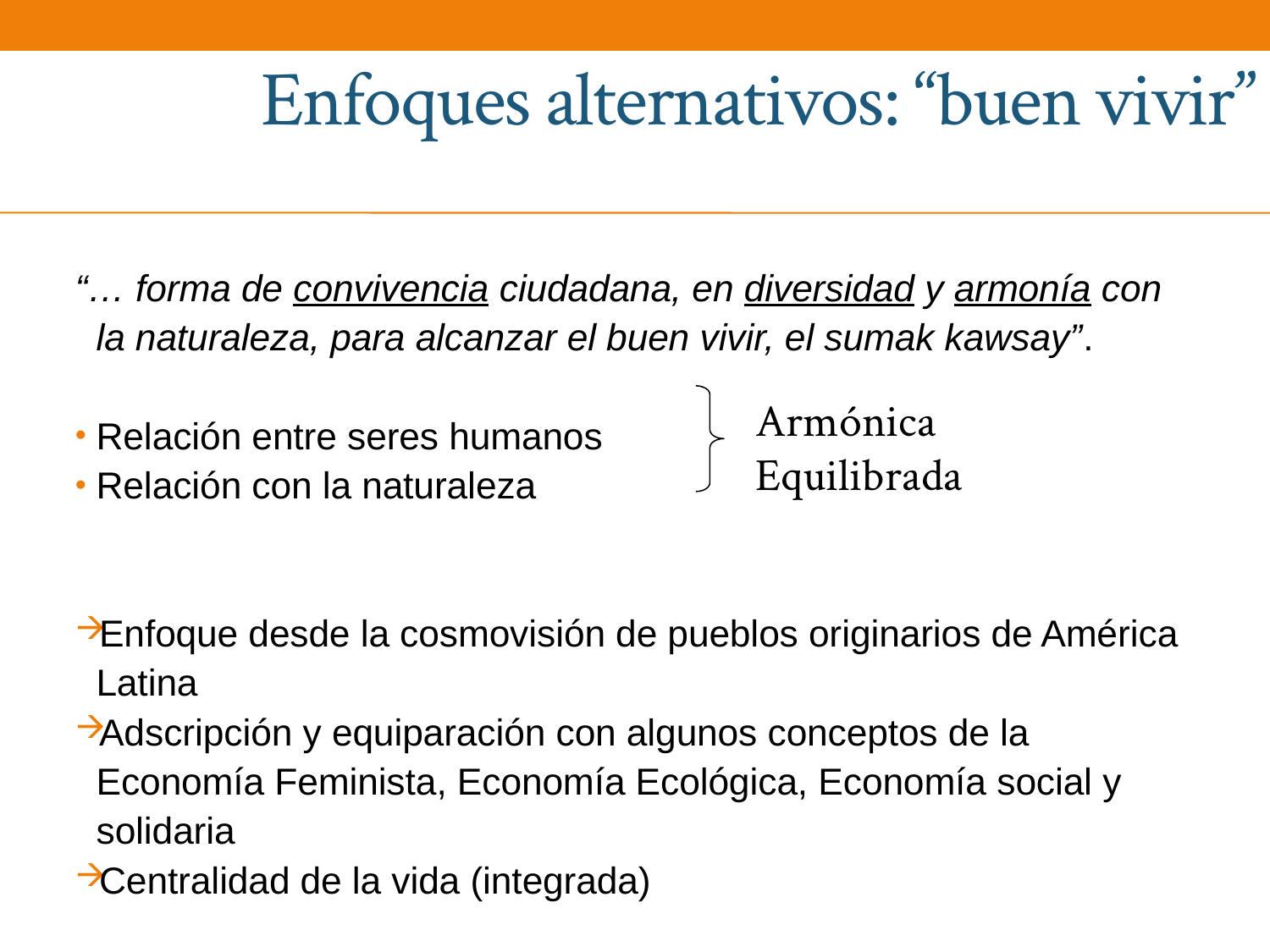

# Enfoques alternativos: “buen vivir”
“… forma de convivencia ciudadana, en diversidad y armonía con la naturaleza, para alcanzar el buen vivir, el sumak kawsay”.

Relación entre seres humanos
Relación con la naturaleza

Enfoque desde la cosmovisión de pueblos originarios de América Latina
Adscripción y equiparación con algunos conceptos de la Economía Feminista, Economía Ecológica, Economía social y solidaria
Centralidad de la vida (integrada)

Armónica
Equilibrada